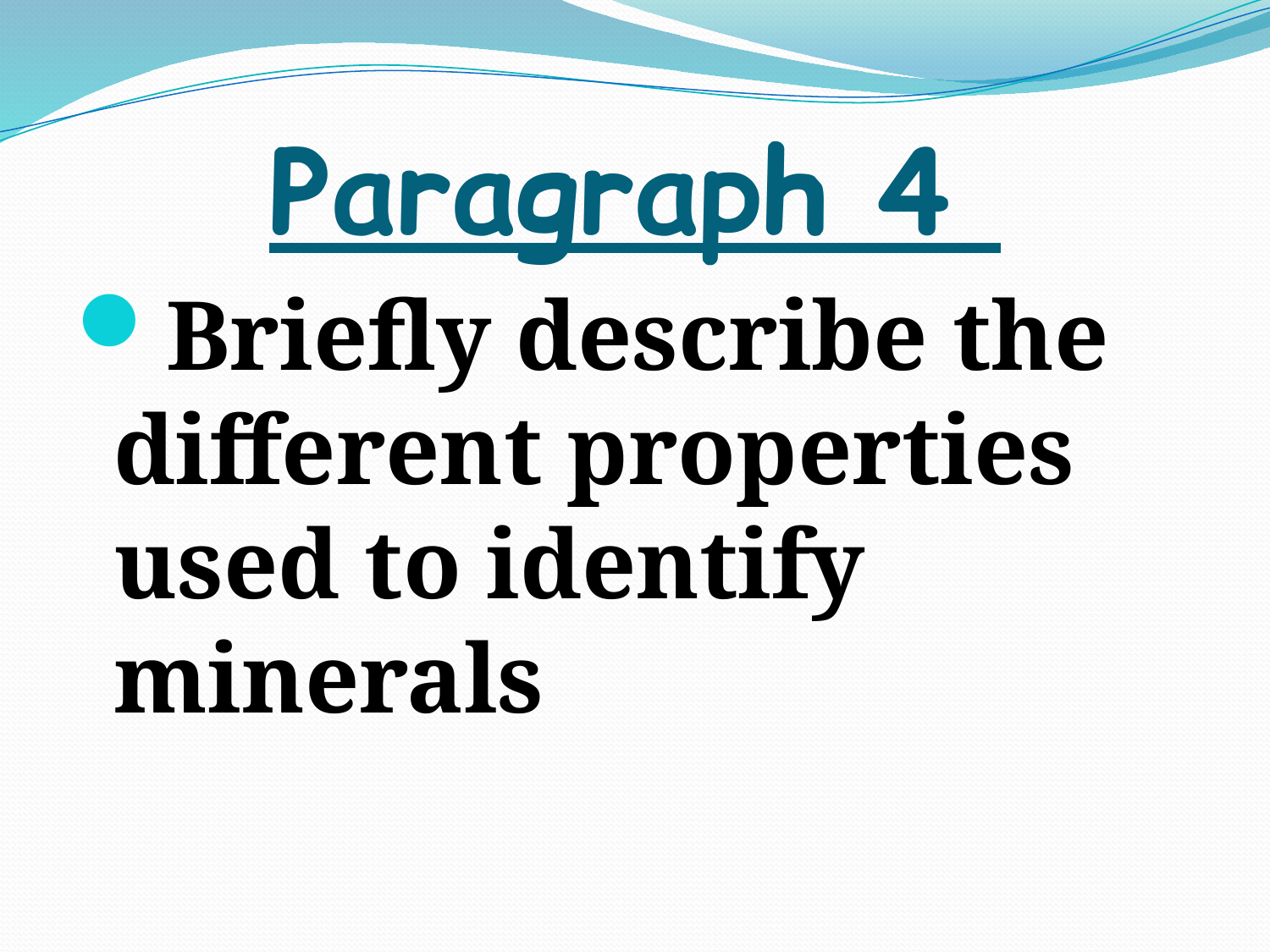

# Paragraph 4
Briefly describe the different properties used to identify minerals